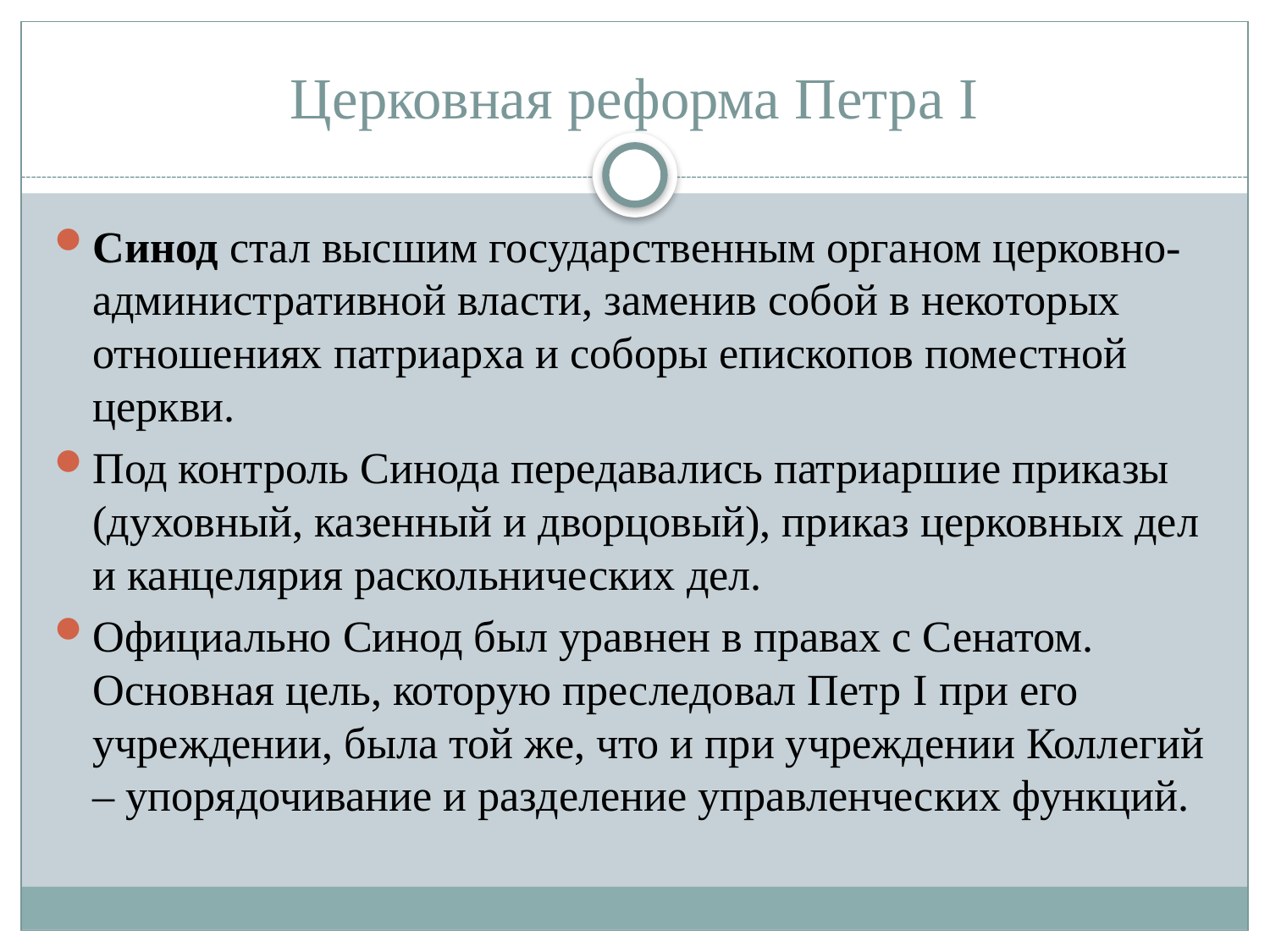

# Церковная реформа Петра I
Синод стал высшим государственным органом церковно-административной власти, заменив собой в некоторых отношениях патриарха и соборы епископов поместной церкви.
Под контроль Синода передавались патриаршие приказы (духовный, казенный и дворцовый), приказ церковных дел и канцелярия раскольнических дел.
Официально Синод был уравнен в правах с Сенатом. Основная цель, которую преследовал Петр I при его учреждении, была той же, что и при учреждении Коллегий – упорядочивание и разделение управленческих функций.